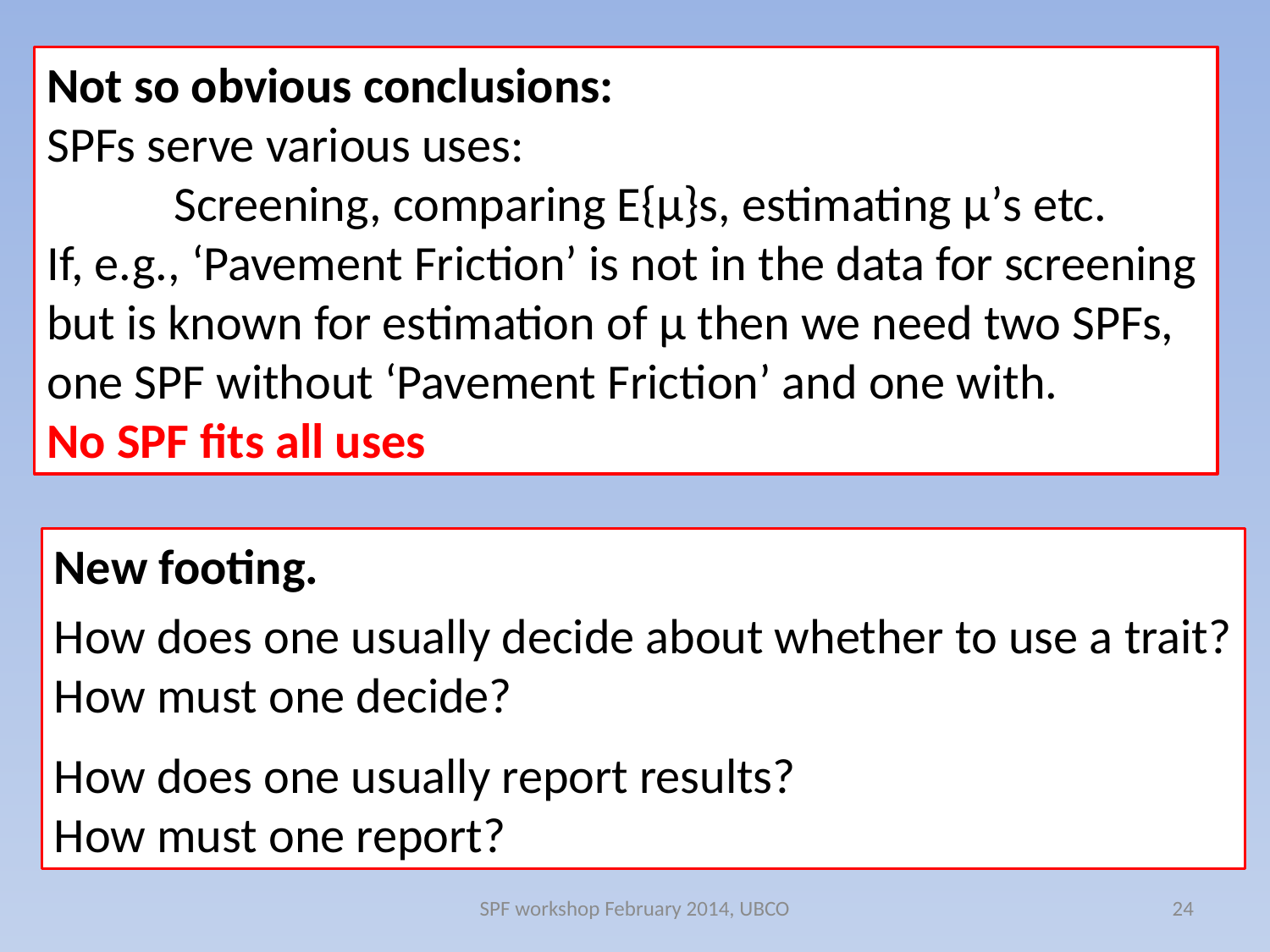

Not so obvious conclusions:
SPFs serve various uses:
	Screening, comparing E{μ}s, estimating μ’s etc.
If, e.g., ‘Pavement Friction’ is not in the data for screening but is known for estimation of μ then we need two SPFs,
one SPF without ‘Pavement Friction’ and one with.
No SPF fits all uses
New footing.
How does one usually decide about whether to use a trait?
How must one decide?
How does one usually report results?
How must one report?
SPF workshop February 2014, UBCO
24